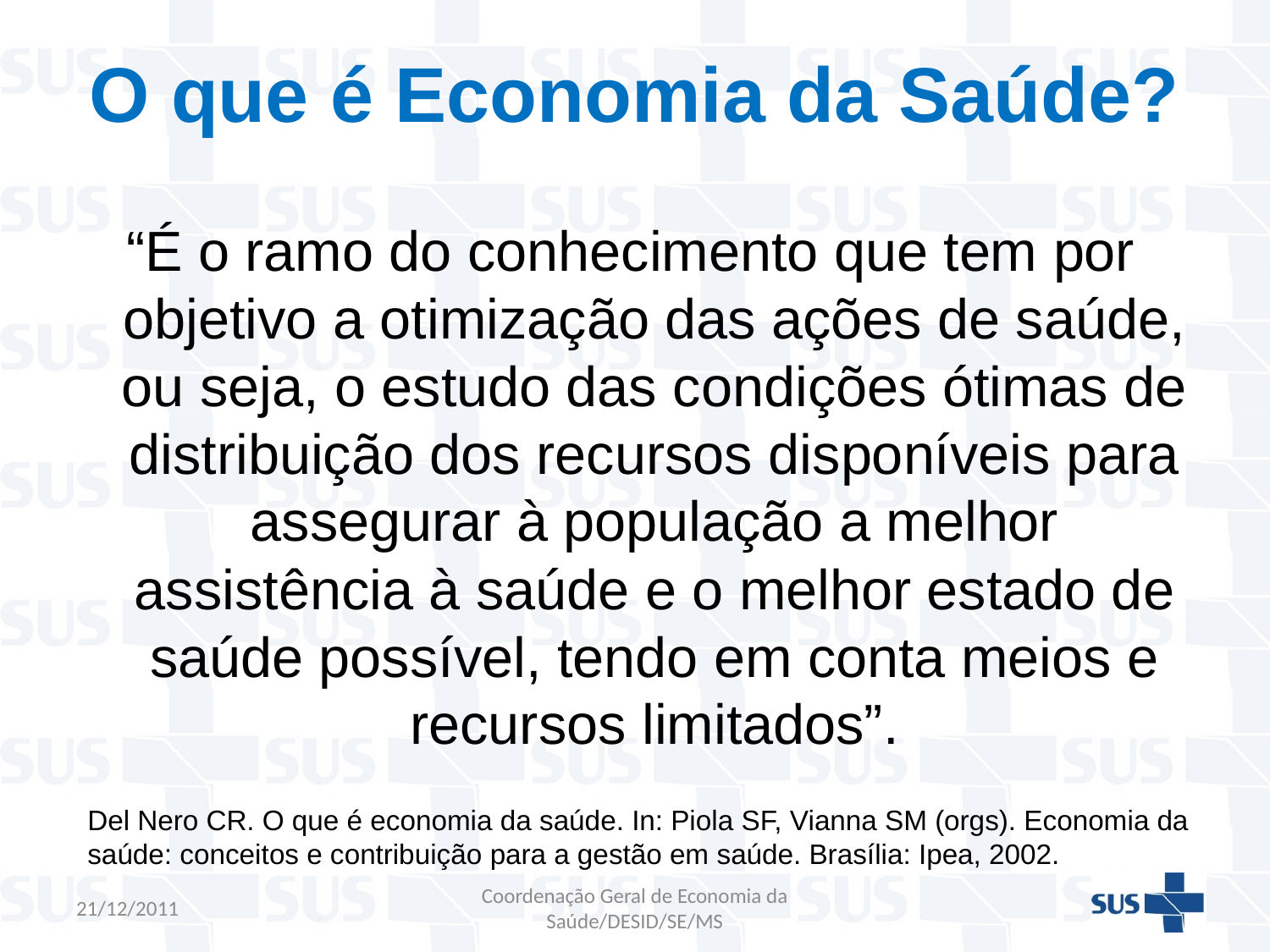

O que é Economia da Saúde?
“É o ramo do conhecimento que tem por objetivo a otimização das ações de saúde, ou seja, o estudo das condições ótimas de distribuição dos recursos disponíveis para assegurar à população a melhor assistência à saúde e o melhor estado de saúde possível, tendo em conta meios e recursos limitados”.

Del Nero CR. O que é economia da saúde. In: Piola SF, Vianna SM (orgs). Economia da saúde: conceitos e contribuição para a gestão em saúde. Brasília: Ipea, 2002.
21/12/2011